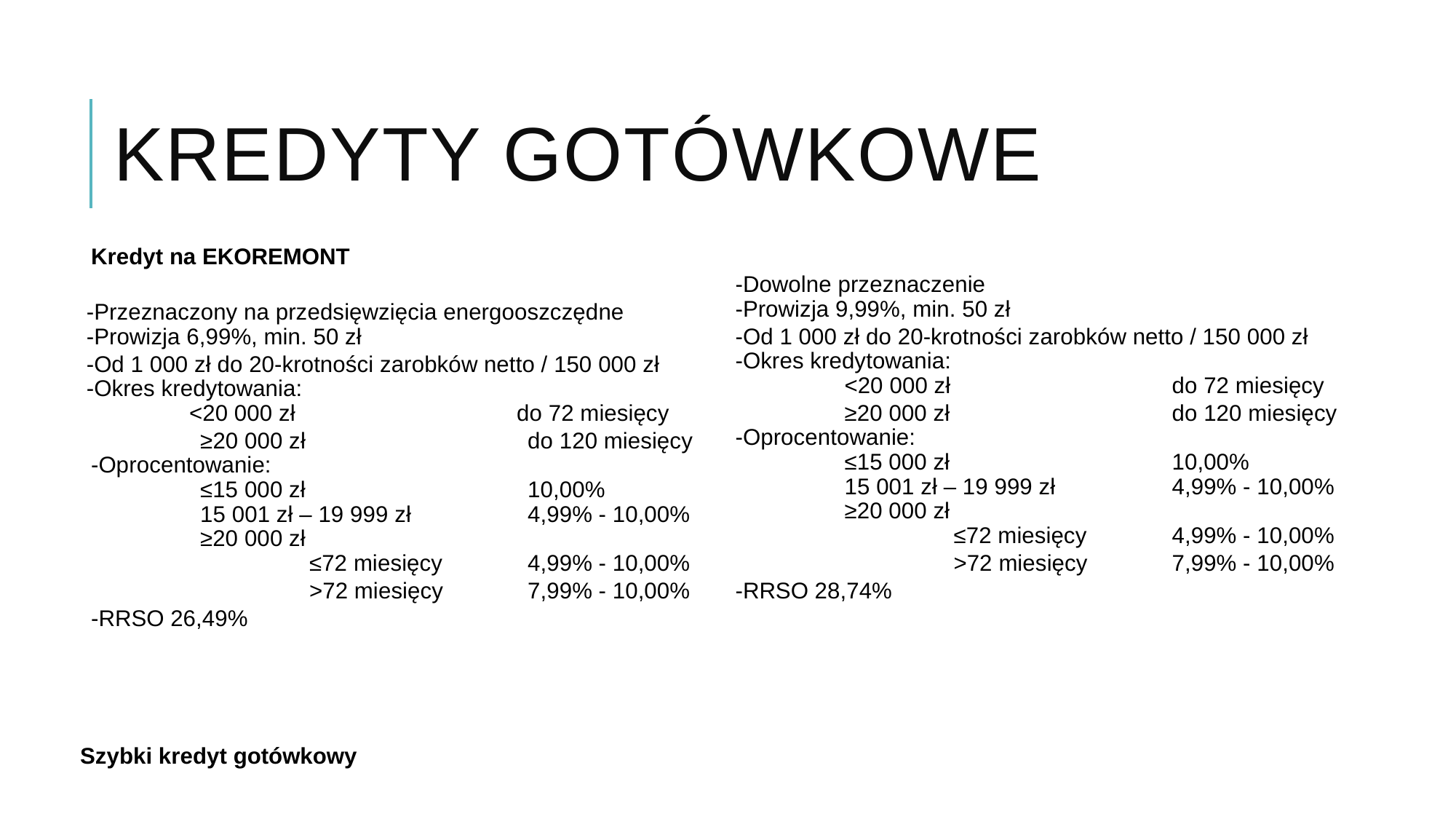

# KREDyty gotówkowe
Kredyt na EKOREMONT

 -Przeznaczony na przedsięwzięcia energooszczędne
 -Prowizja 6,99%, min. 50 zł
 -Od 1 000 zł do 20-krotności zarobków netto / 150 000 zł
 -Okres kredytowania:
	<20 000 zł			do 72 miesięcy
	≥20 000 zł			do 120 miesięcy
-Oprocentowanie:
	≤15 000 zł			10,00%
	15 001 zł – 19 999 zł 		4,99% - 10,00%
	≥20 000 zł
		≤72 miesięcy	4,99% - 10,00%
		>72 miesięcy	7,99% - 10,00%
-RRSO 26,49%

Szybki kredyt gotówkowy

-Dowolne przeznaczenie
-Prowizja 9,99%, min. 50 zł
-Od 1 000 zł do 20-krotności zarobków netto / 150 000 zł
-Okres kredytowania:
	<20 000 zł			do 72 miesięcy
	≥20 000 zł			do 120 miesięcy
-Oprocentowanie:
	≤15 000 zł			10,00%
	15 001 zł – 19 999 zł 		4,99% - 10,00%
	≥20 000 zł
		≤72 miesięcy	4,99% - 10,00%
		>72 miesięcy	7,99% - 10,00%
-RRSO 28,74%